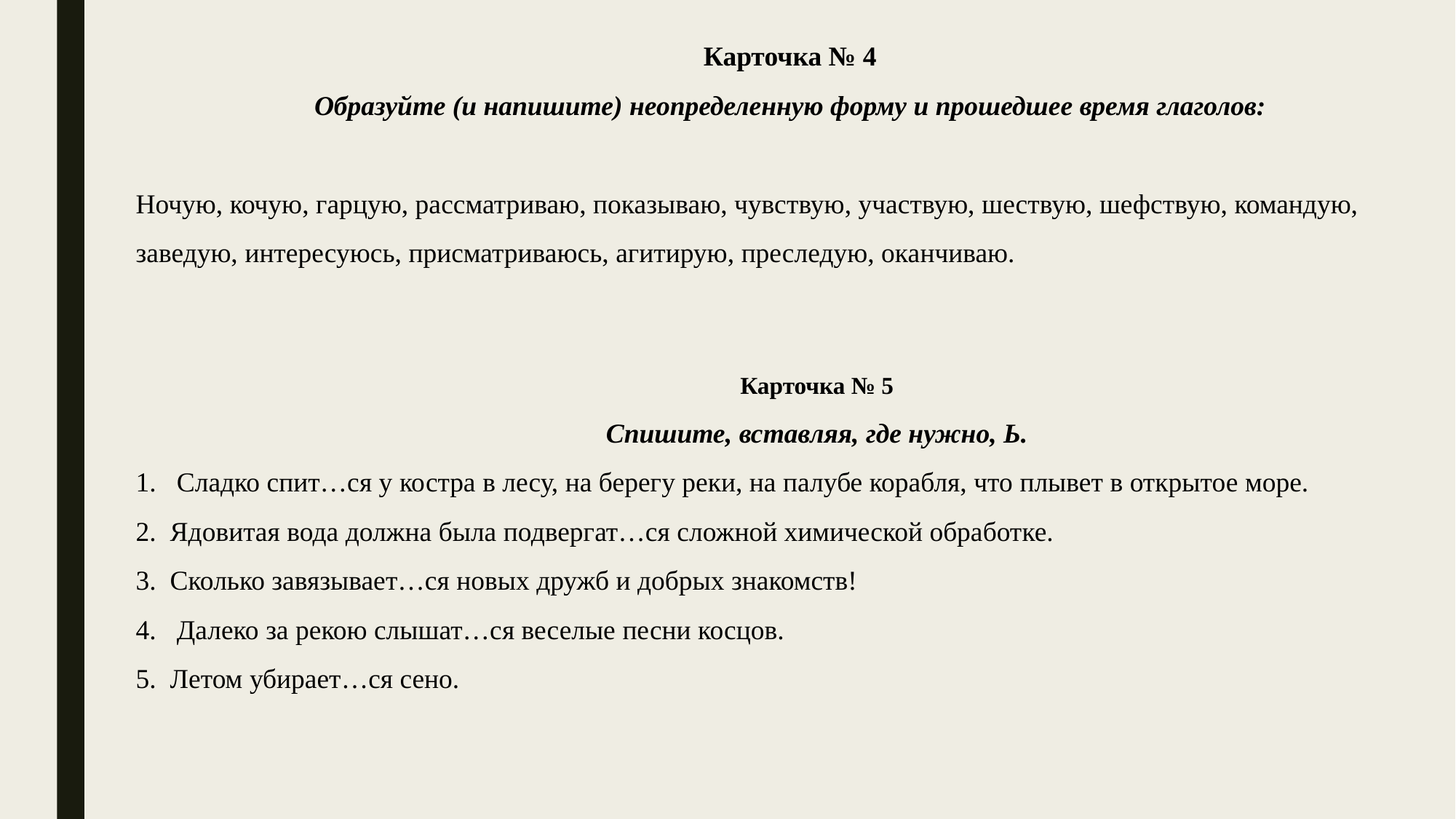

Карточка № 4
Образуйте (и напишите) неопределенную форму и прошедшее время глаголов:

Ночую, кочую, гарцую, рассматриваю, показываю, чувствую, участвую, шествую, шефствую, командую, заведую, интересуюсь, присматриваюсь, агитирую, преследую, оканчиваю.

Карточка № 5
Спишите, вставляя, где нужно, Ь.
Сладко спит…ся у костра в лесу, на берегу реки, на палубе корабля, что плывет в открытое море.
2.  Ядовитая вода должна была подвергат…ся сложной химической обработке.
3.  Сколько завязывает…ся новых дружб и добрых знакомств!
Далеко за рекою слышат…ся веселые песни косцов.
5.  Летом убирает…ся сено.